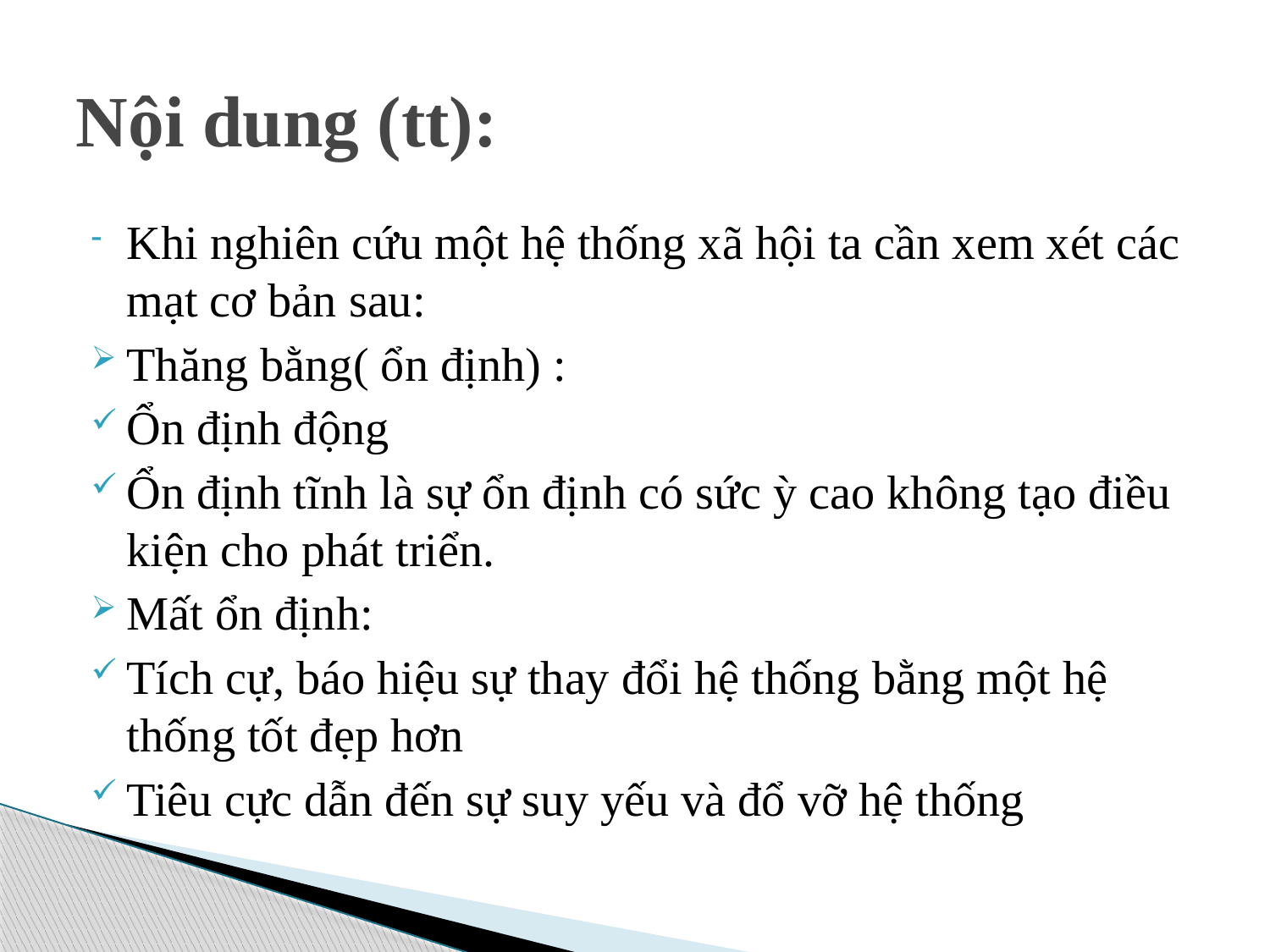

# Nội dung (tt):
Khi nghiên cứu một hệ thống xã hội ta cần xem xét các mạt cơ bản sau:
Thăng bằng( ổn định) :
Ổn định động
Ổn định tĩnh là sự ổn định có sức ỳ cao không tạo điều kiện cho phát triển.
Mất ổn định:
Tích cự, báo hiệu sự thay đổi hệ thống bằng một hệ thống tốt đẹp hơn
Tiêu cực dẫn đến sự suy yếu và đổ vỡ hệ thống